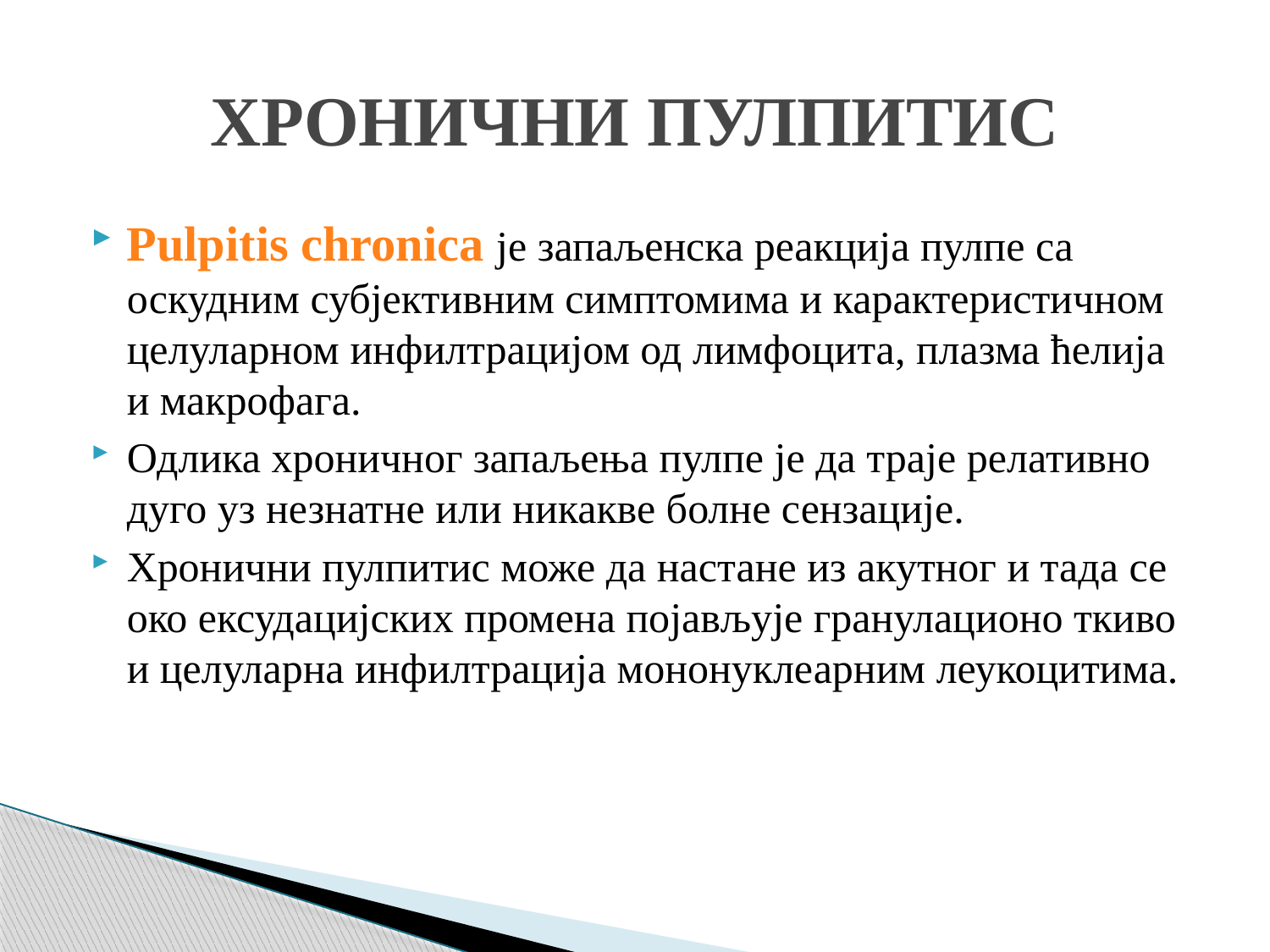

# ХРОНИЧНИ ПУЛПИТИС
Pulpitis chronica је запаљенска реакција пулпе са оскудним субјективним симптомима и карактеристичном целуларном инфилтрацијом од лимфоцита, плазма ћелија и макрофага.
Одлика хроничног запаљења пулпе је да траје релативно дуго уз незнатне или никакве болне сензације.
Хронични пулпитис може да настане из акутног и тада се око ексудацијских промена појављује гранулационо ткиво и целуларна инфилтрација мононуклеарним леукоцитима.